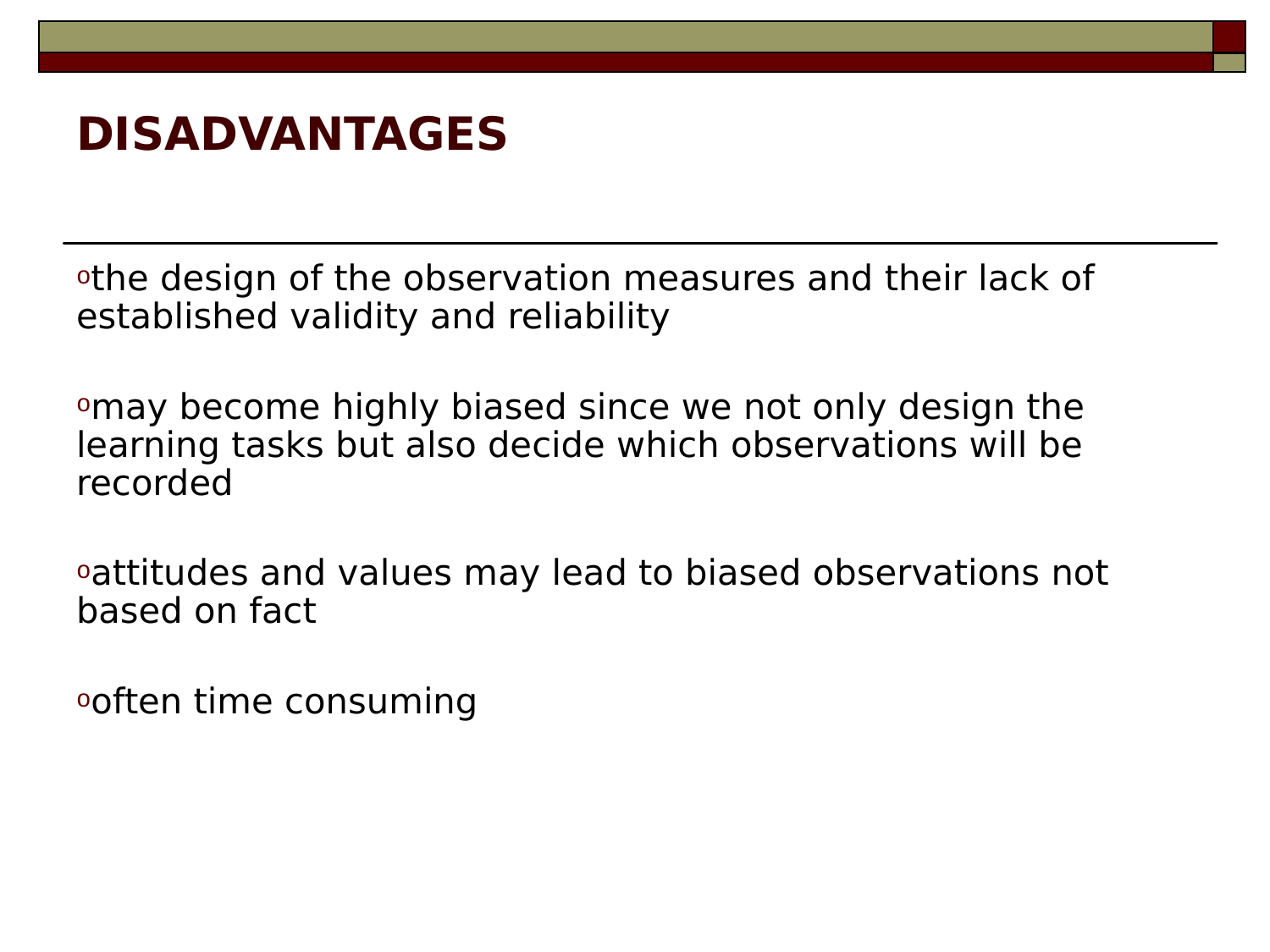

# Disadvantages
the design of the observation measures and their lack of established validity and reliability

may become highly biased since we not only design the learning tasks but also decide which observations will be recorded

attitudes and values may lead to biased observations not based on fact

often time consuming